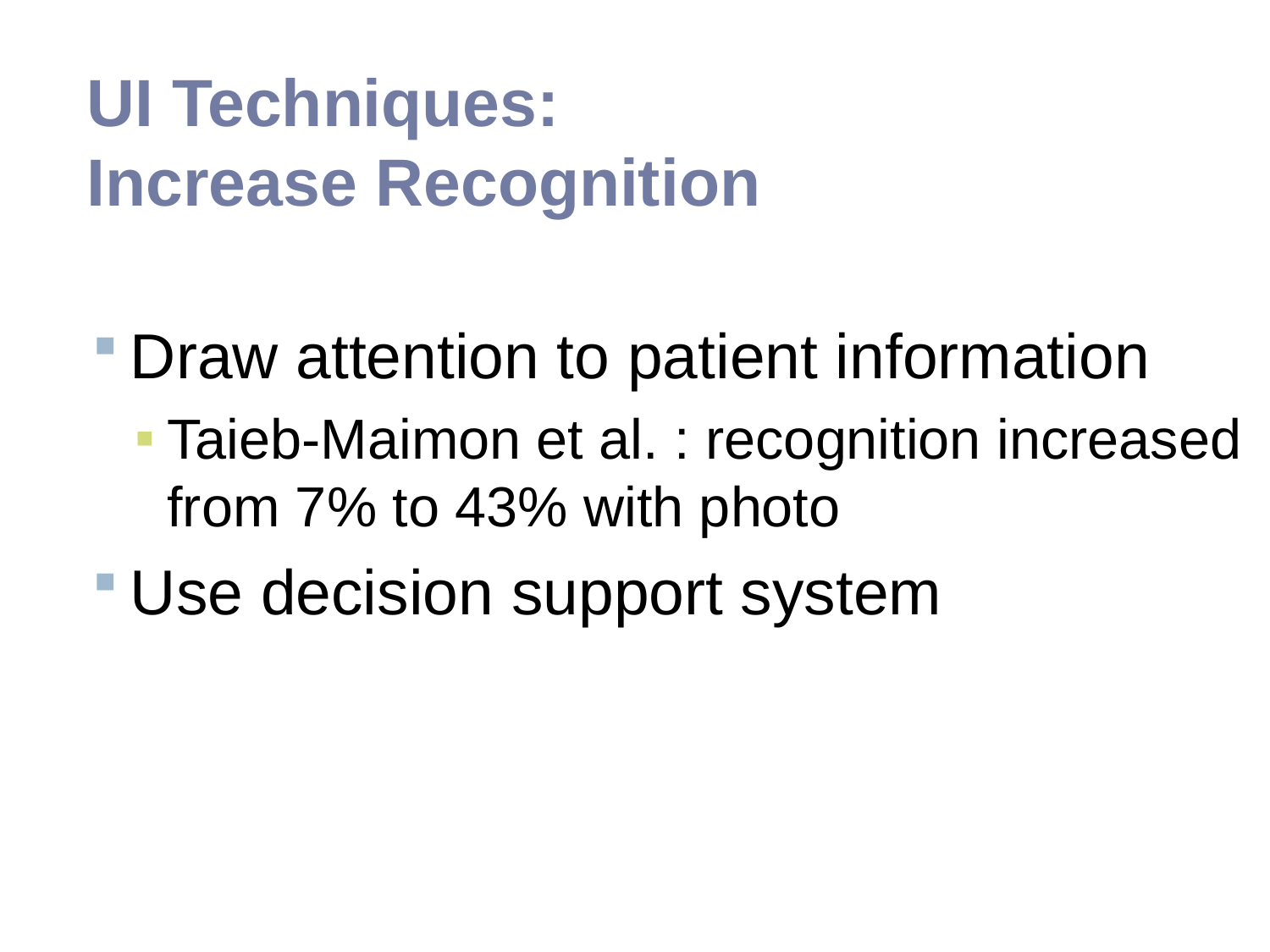

# UI Techniques: Increase Recognition

Draw attention to patient information
Taieb-Maimon et al. : recognition increased from 7% to 43% with photo
Use decision support system